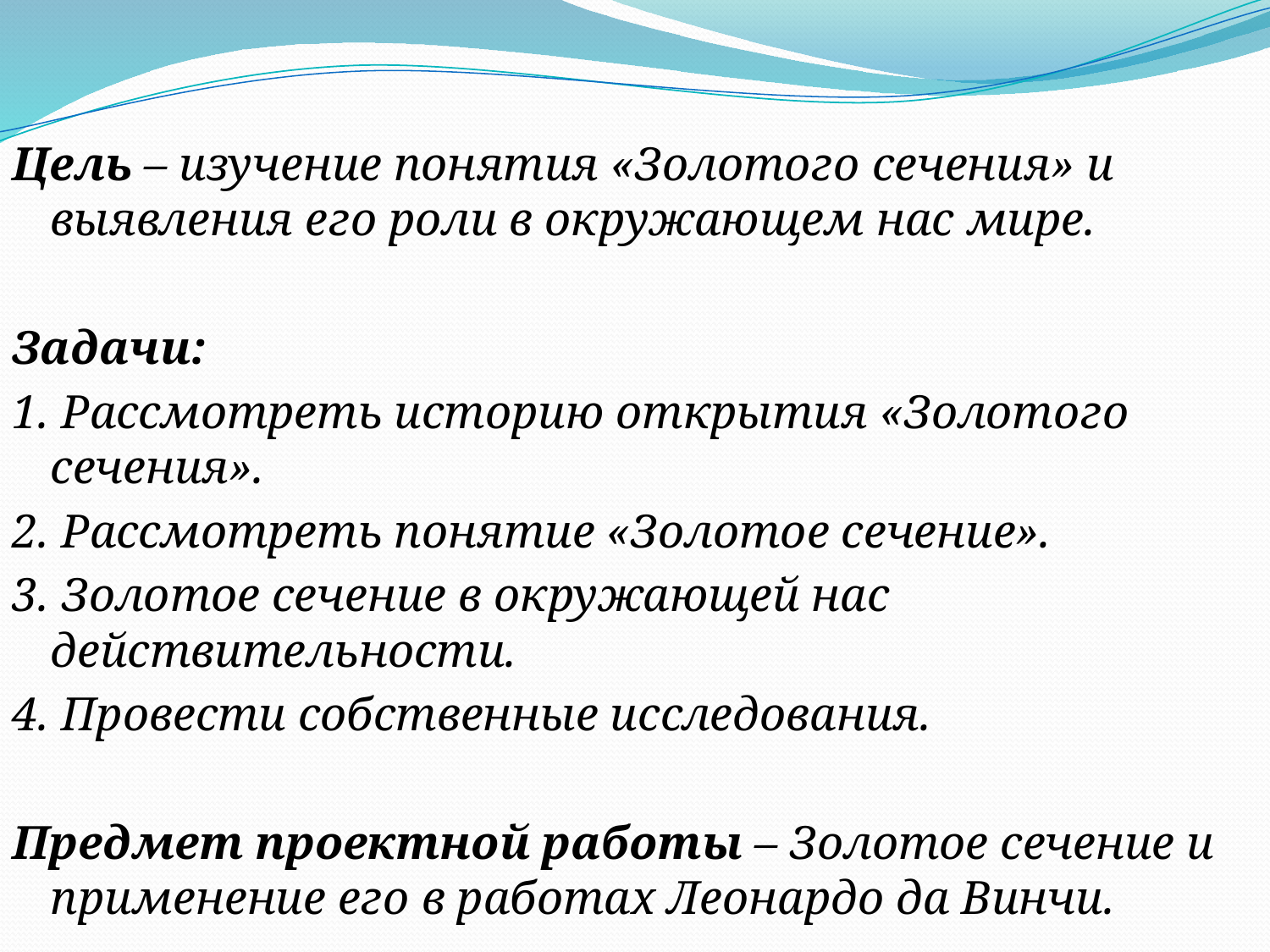

Цель – изучение понятия «Золотого сечения» и выявления его роли в окружающем нас мире.

Задачи:
1. Рассмотреть историю открытия «Золотого сечения».
2. Рассмотреть понятие «Золотое сечение».
3. Золотое сечение в окружающей нас действительности.
4. Провести собственные исследования.

Предмет проектной работы – Золотое сечение и применение его в работах Леонардо да Винчи.